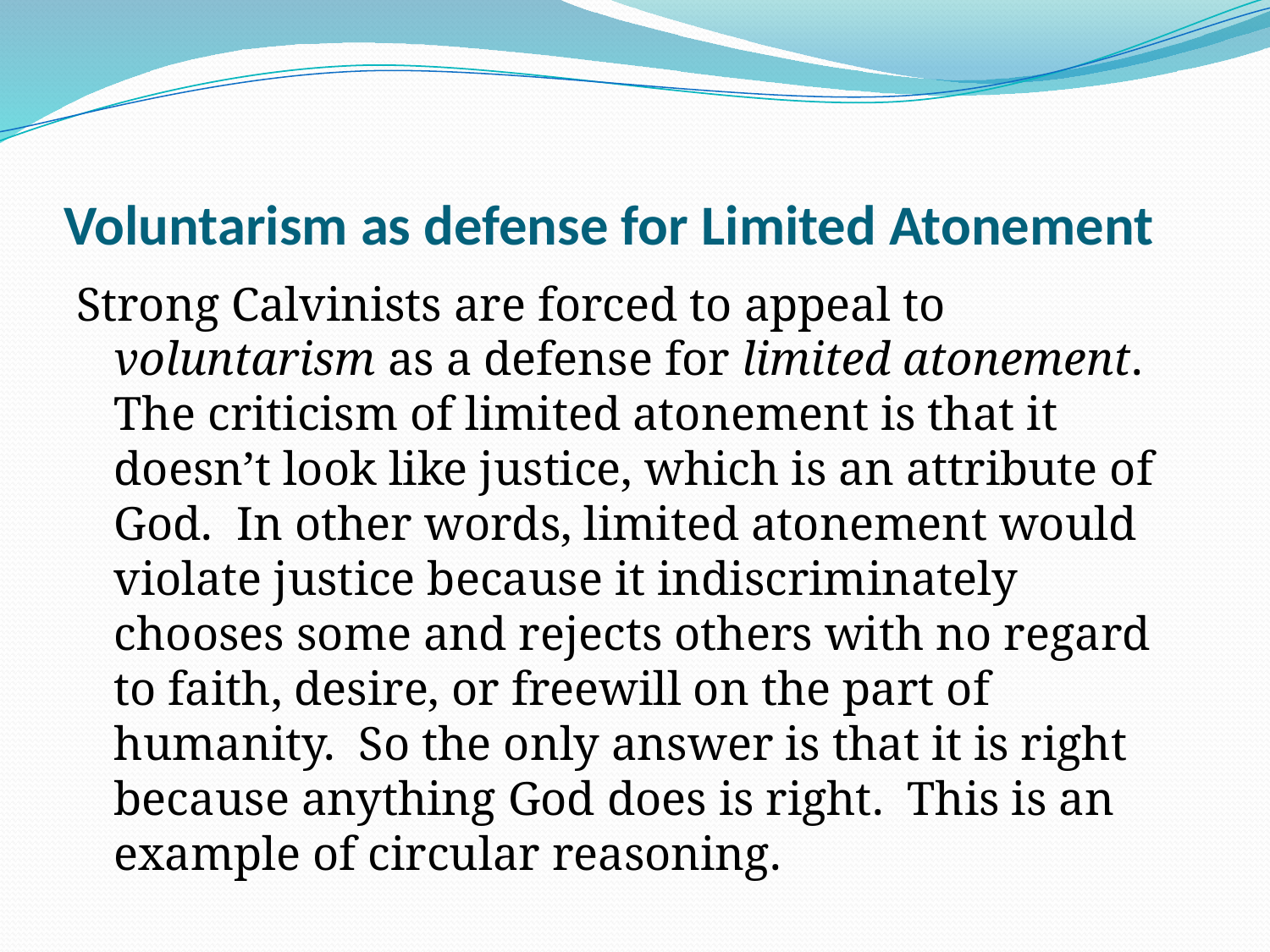

# Voluntarism as defense for Limited Atonement
Strong Calvinists are forced to appeal to voluntarism as a defense for limited atonement.  The criticism of limited atonement is that it doesn’t look like justice, which is an attribute of God.  In other words, limited atonement would violate justice because it indiscriminately chooses some and rejects others with no regard to faith, desire, or freewill on the part of humanity.  So the only answer is that it is right because anything God does is right.  This is an example of circular reasoning.